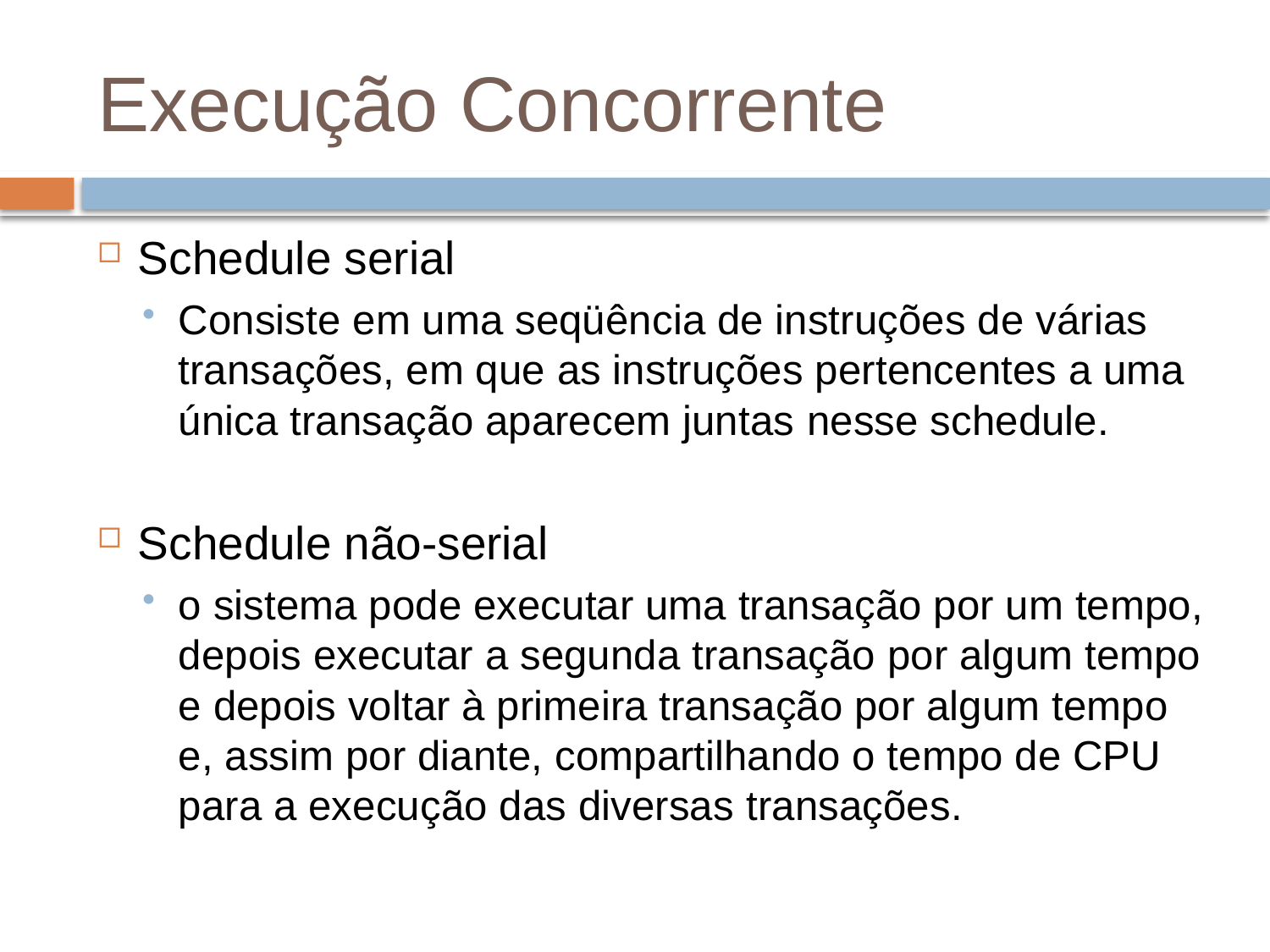

# Execução Concorrente
Schedule serial
Consiste em uma seqüência de instruções de várias transações, em que as instruções pertencentes a uma única transação aparecem juntas nesse schedule.

Schedule não-serial
o sistema pode executar uma transação por um tempo, depois executar a segunda transação por algum tempo e depois voltar à primeira transação por algum tempo e, assim por diante, compartilhando o tempo de CPU para a execução das diversas transações.